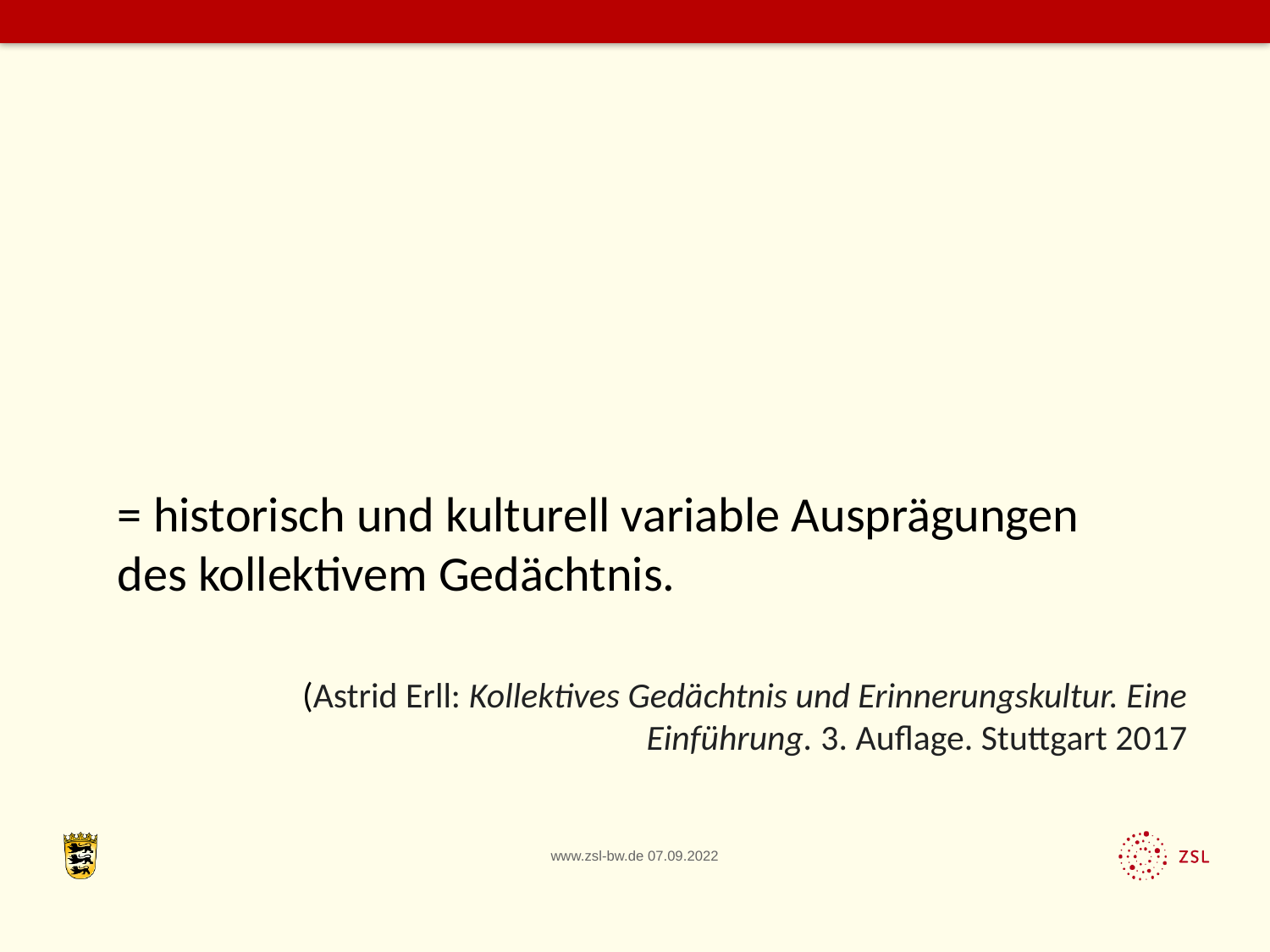

= historisch und kulturell variable Ausprägungen des kollektivem Gedächtnis.

(Astrid Erll: Kollektives Gedächtnis und Erinnerungskultur. Eine Einführung. 3. Auflage. Stuttgart 2017